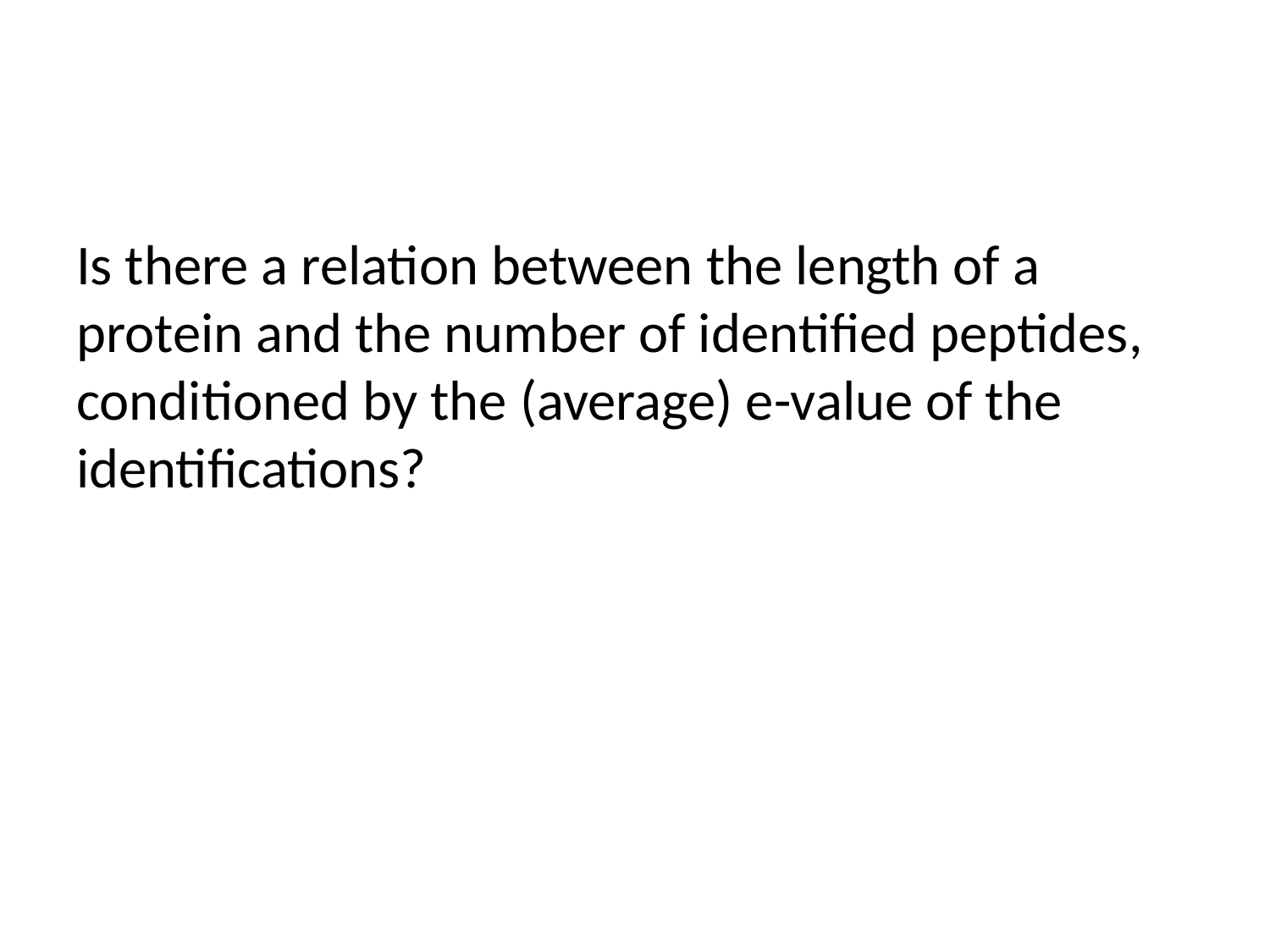

#
Is there a relation between the length of a protein and the number of identified peptides, conditioned by the (average) e-value of the identifications?